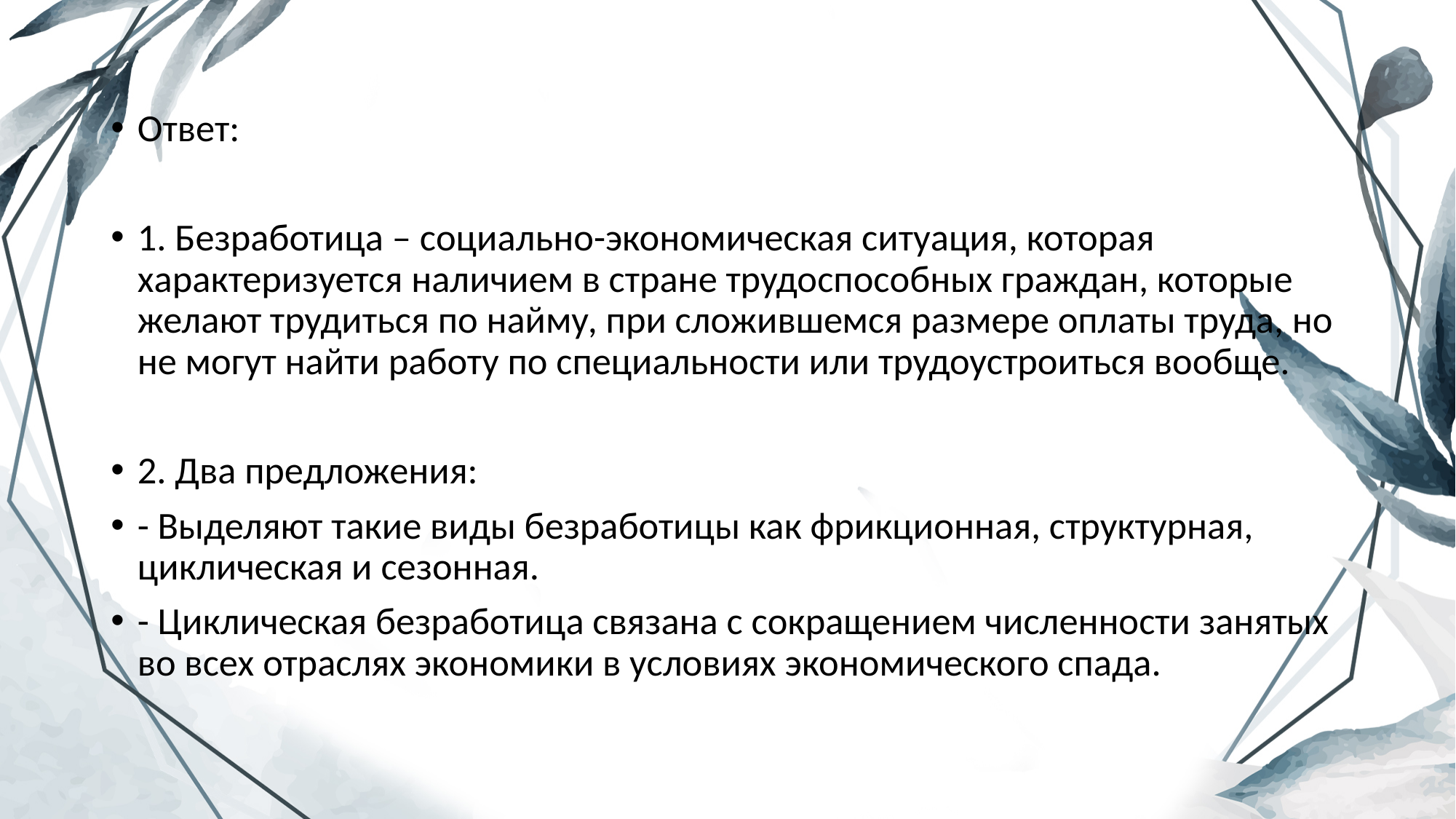

Ответ:

1. Безработица – социально-экономическая ситуация, которая характеризуется наличием в стране трудоспособных граждан, которые желают трудиться по найму, при сложившемся размере оплаты труда, но не могут найти работу по специальности или трудоустроиться вообще.

2. Два предложения:
- Выделяют такие виды безработицы как фрикционная, структурная, циклическая и сезонная.
- Циклическая безработица связана с сокращением численности занятых во всех отраслях экономики в условиях экономического спада.